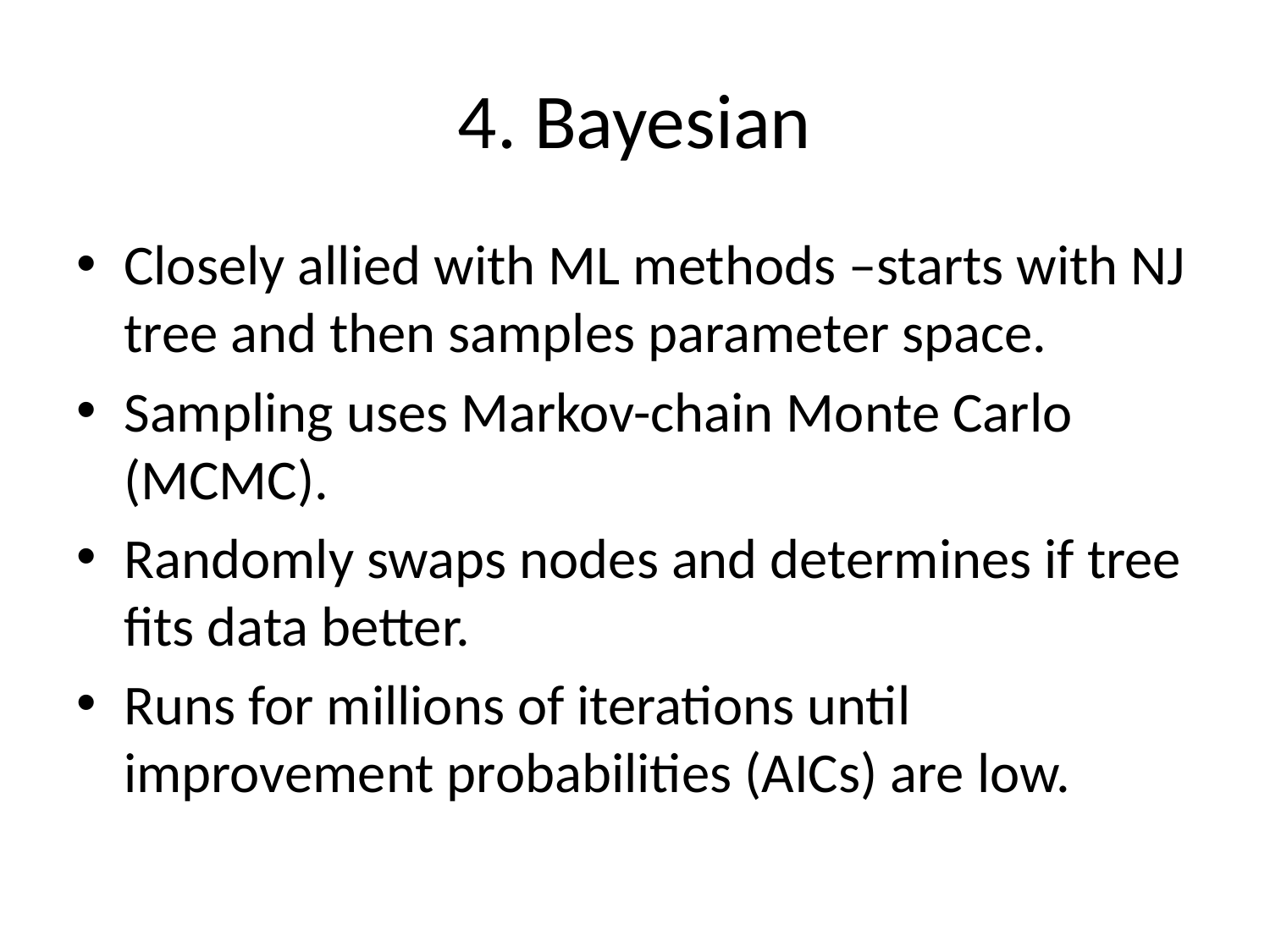

# 4. Bayesian
Closely allied with ML methods –starts with NJ tree and then samples parameter space.
Sampling uses Markov-chain Monte Carlo (MCMC).
Randomly swaps nodes and determines if tree fits data better.
Runs for millions of iterations until improvement probabilities (AICs) are low.